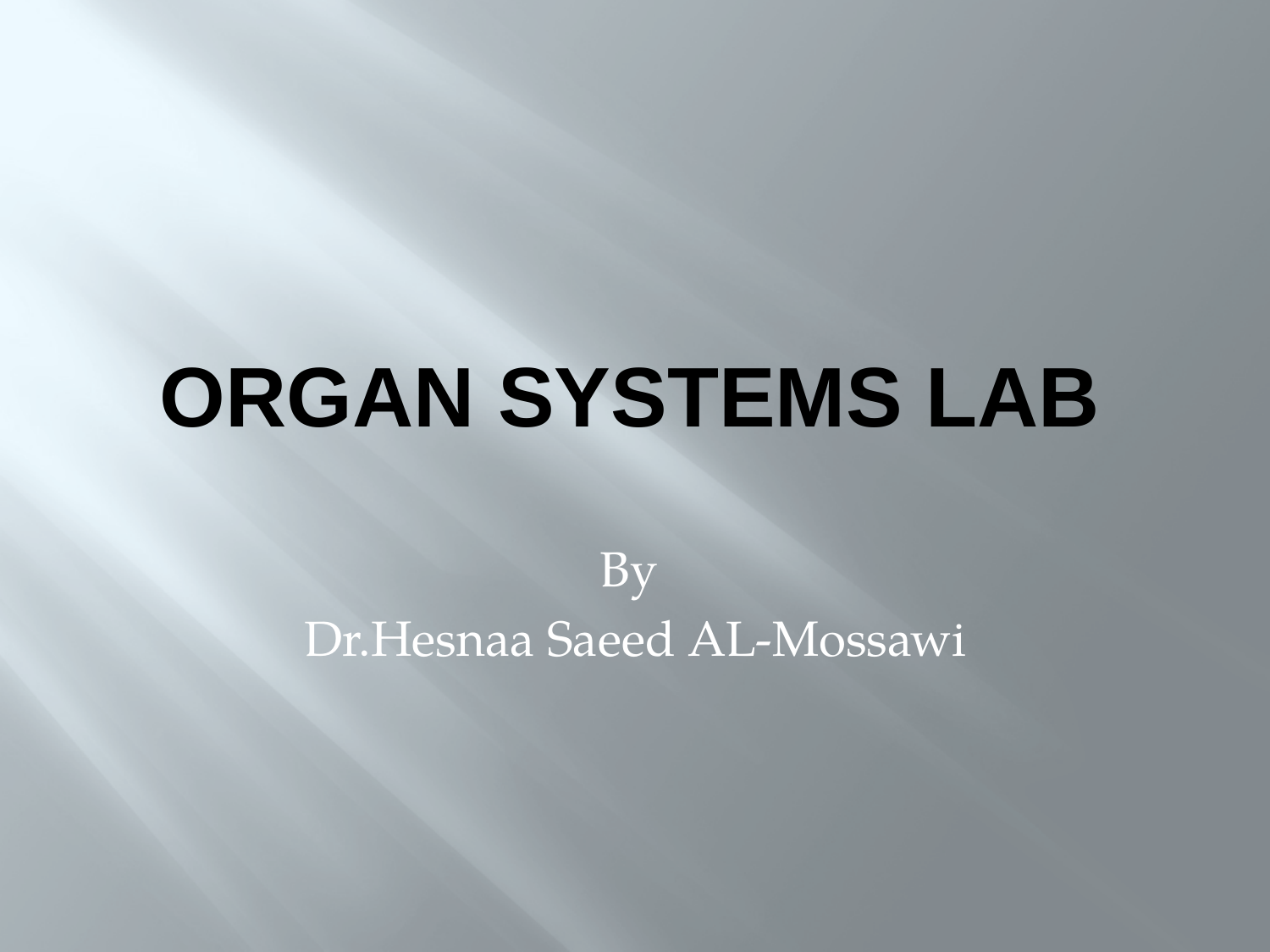

# Organ systems lab

By
Dr.Hesnaa Saeed AL-Mossawi